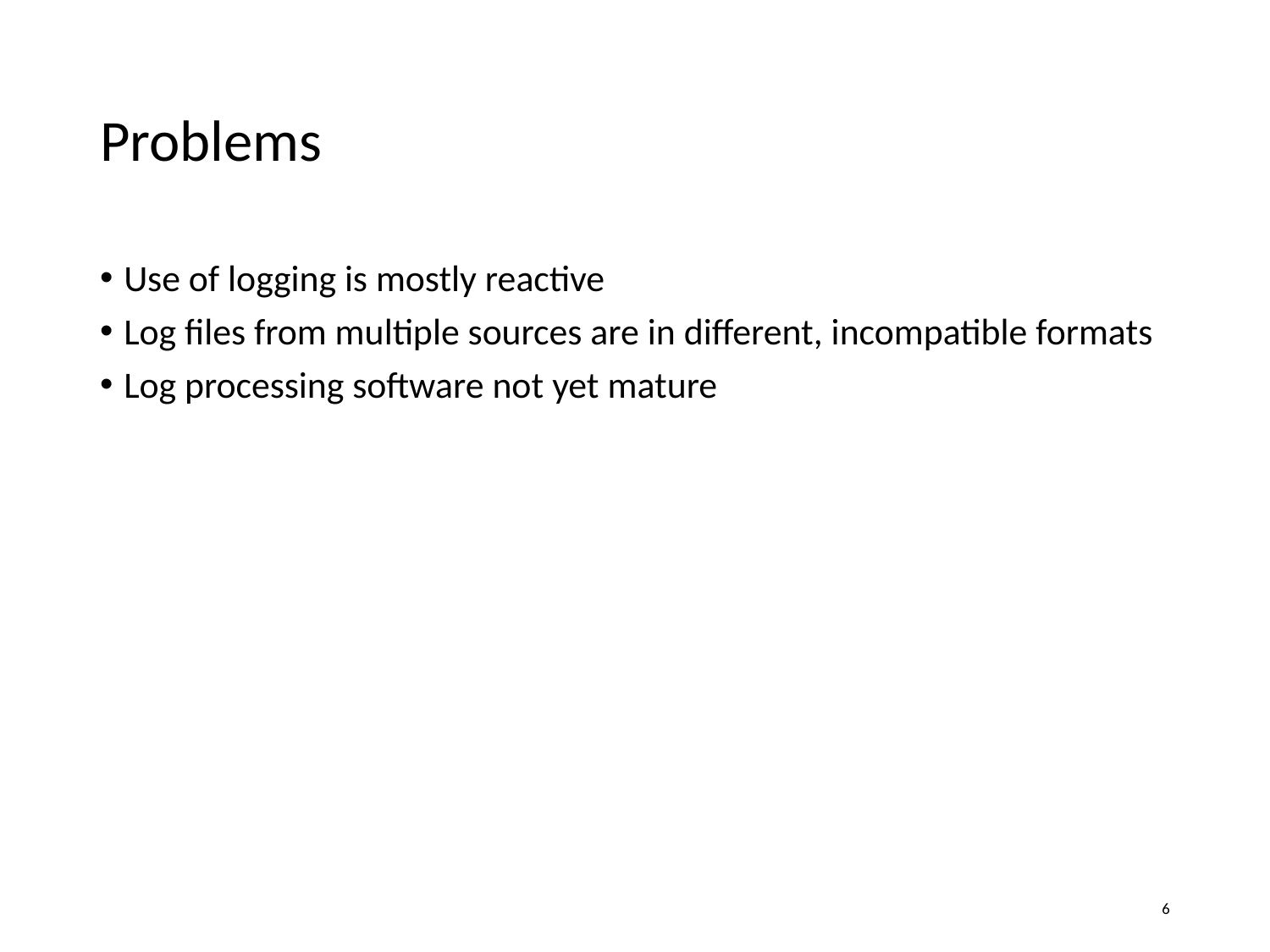

# Problems
Use of logging is mostly reactive
Log files from multiple sources are in different, incompatible formats
Log processing software not yet mature
6